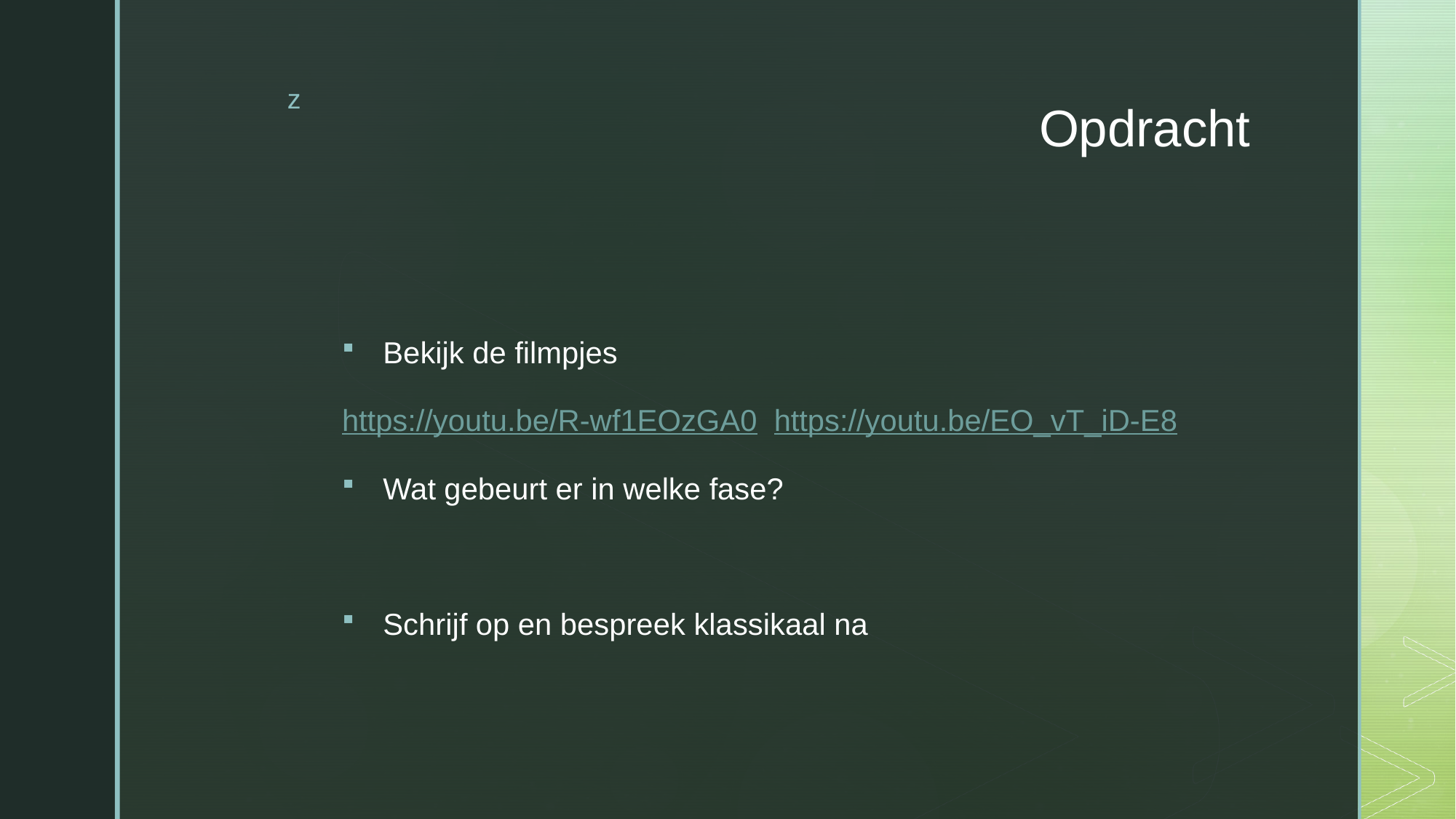

# Opdracht
Bekijk de filmpjes
https://youtu.be/R-wf1EOzGA0  https://youtu.be/EO_vT_iD-E8
Wat gebeurt er in welke fase?

Schrijf op en bespreek klassikaal na